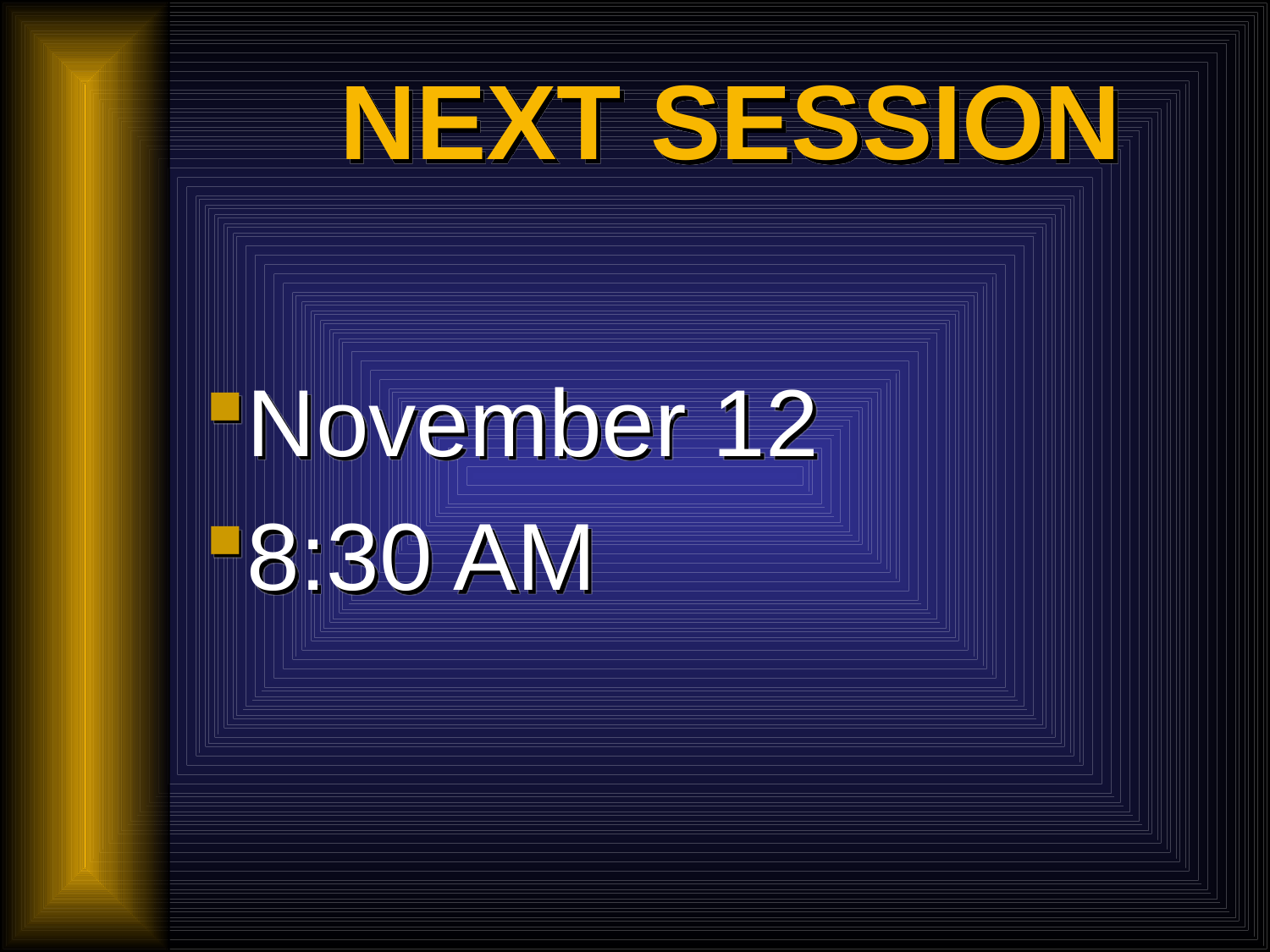

# NEXT SESSION

November 12
8:30 AM